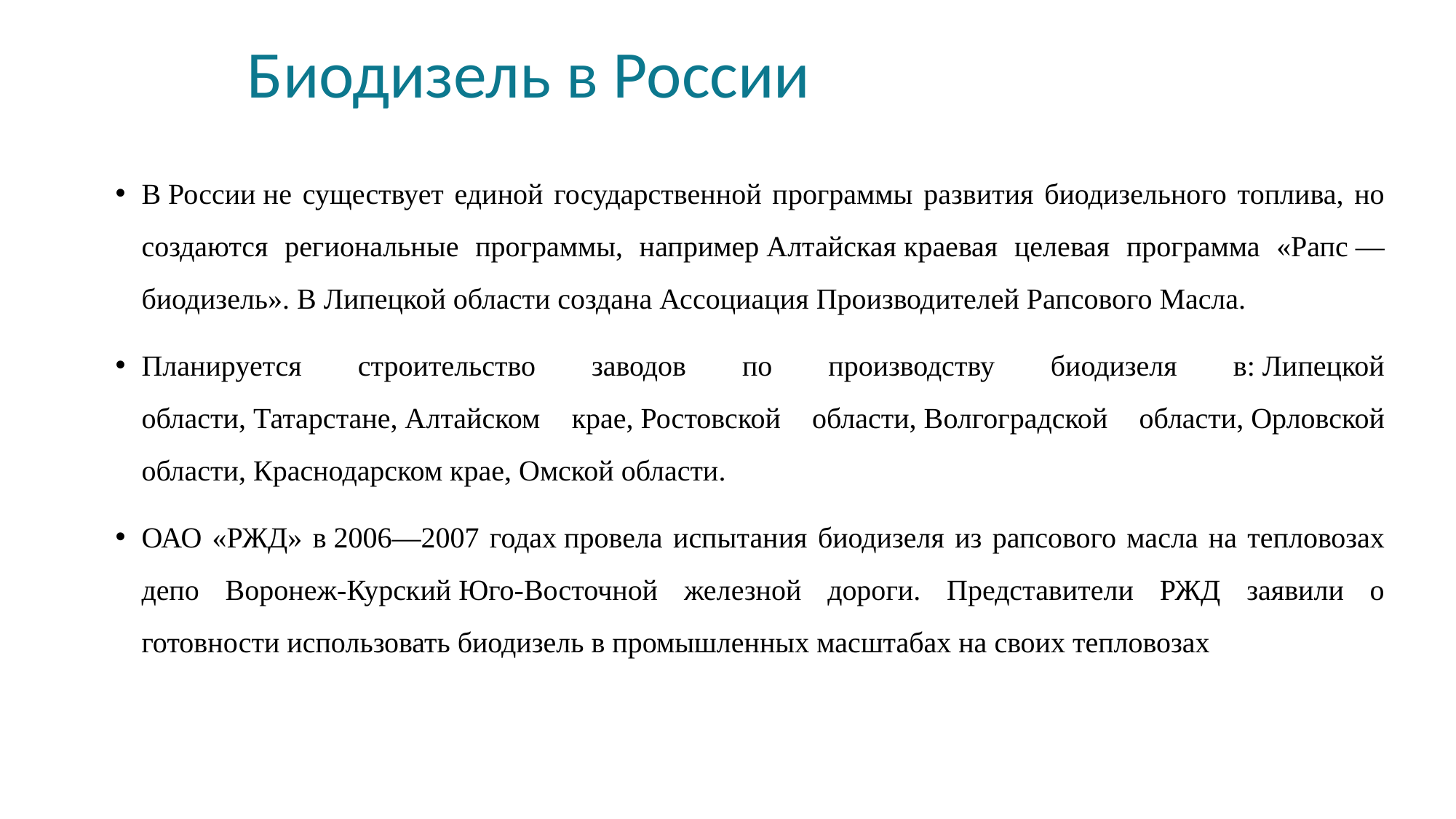

# Биодизель в России
В России не существует единой государственной программы развития биодизельного топлива, но создаются региональные программы, например Алтайская краевая целевая программа «Рапс — биодизель». В Липецкой области создана Ассоциация Производителей Рапсового Масла.
Планируется строительство заводов по производству биодизеля в: Липецкой области, Татарстане, Алтайском крае, Ростовской области, Волгоградской области, Орловской области, Краснодарском крае, Омской области.
ОАО «РЖД» в 2006—2007 годах провела испытания биодизеля из рапсового масла на тепловозах депо Воронеж-Курский Юго-Восточной железной дороги. Представители РЖД заявили о готовности использовать биодизель в промышленных масштабах на своих тепловозах